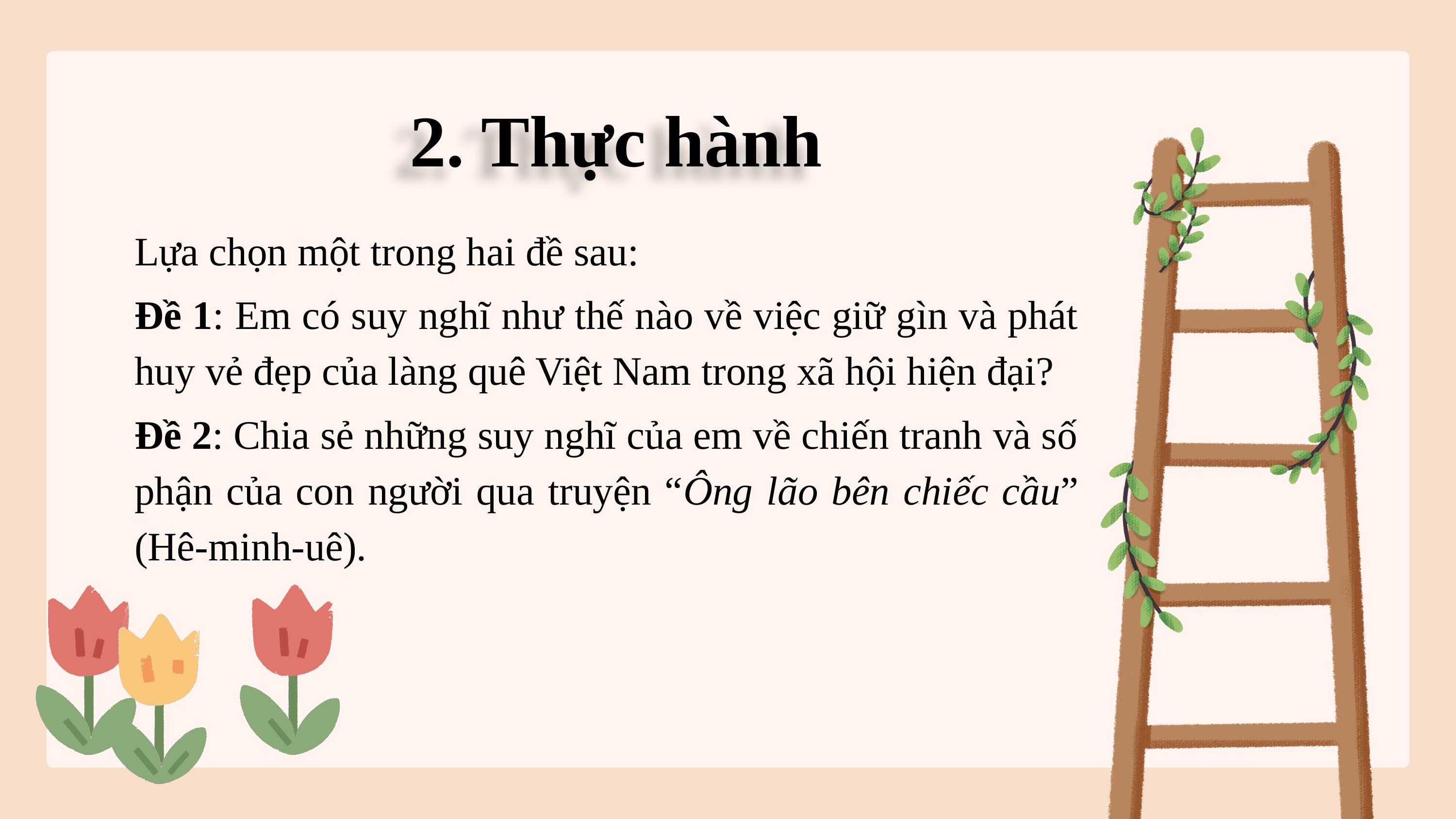

2. Thực hành

Lựa chọn một trong hai đề sau:
Đề 1: Em có suy nghĩ như thế nào về việc giữ gìn và phát huy vẻ đẹp của làng quê Việt Nam trong xã hội hiện đại?
Đề 2: Chia sẻ những suy nghĩ của em về chiến tranh và số phận của con người qua truyện “Ông lão bên chiếc cầu” (Hê-minh-uê).